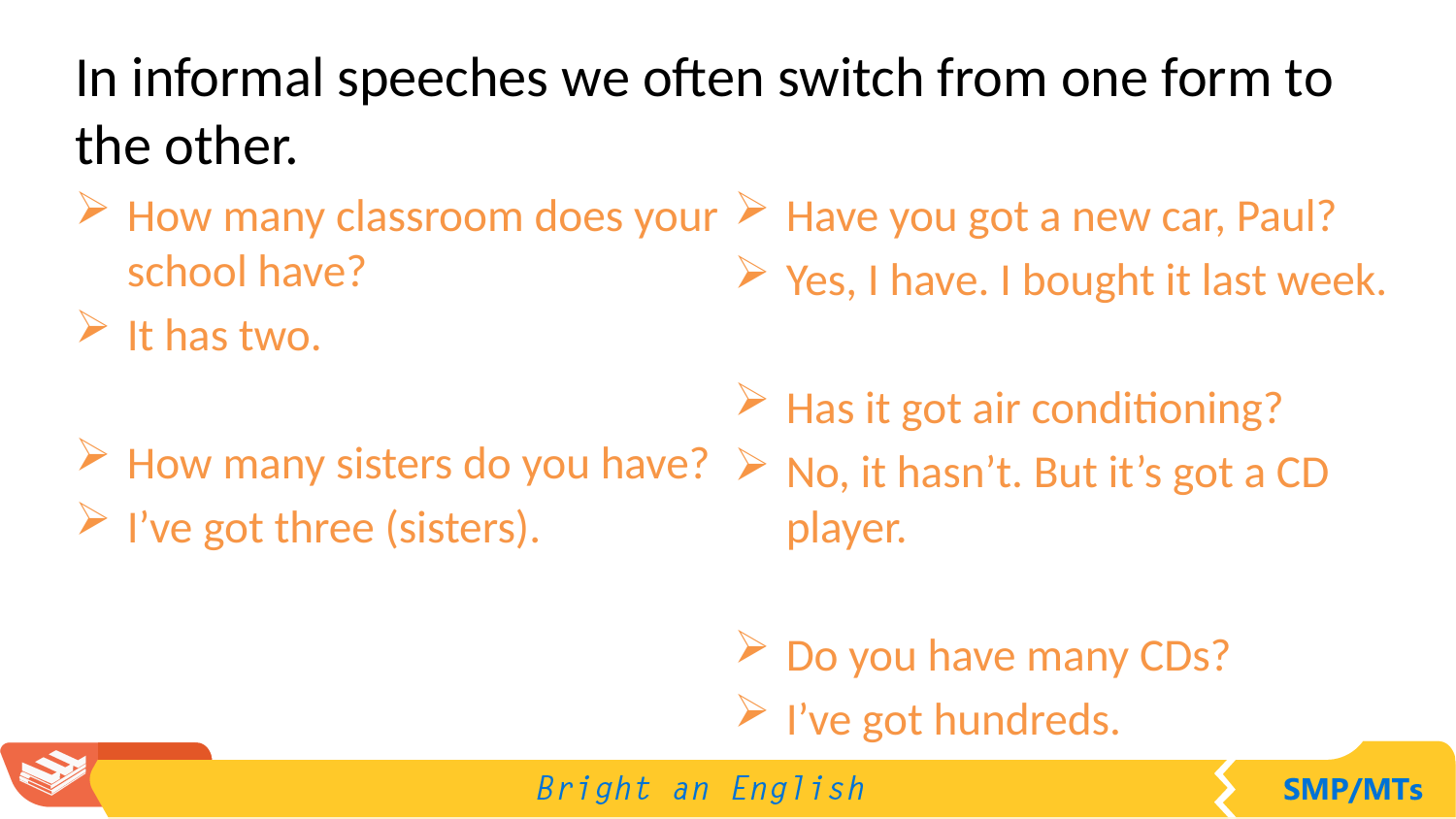

In informal speeches we often switch from one form to the other.

How many classroom does your school have?
It has two.

How many sisters do you have?
I’ve got three (sisters).

Have you got a new car, Paul?
Yes, I have. I bought it last week.

Has it got air conditioning?
No, it hasn’t. But it’s got a CD player.

Do you have many CDs?
I’ve got hundreds.